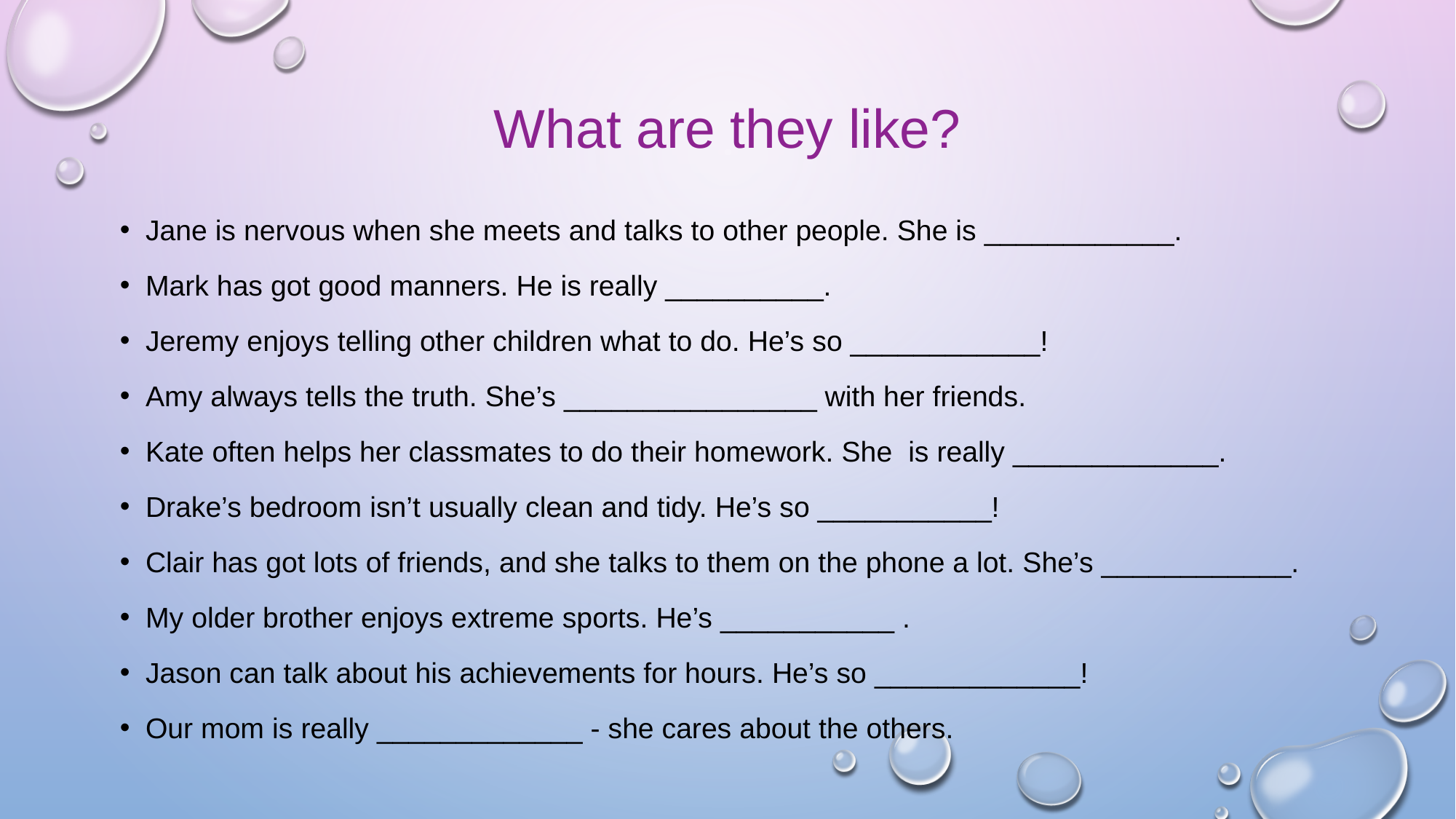

# What are they like?
Jane is nervous when she meets and talks to other people. She is ____________.
Mark has got good manners. He is really __________.
Jeremy enjoys telling other children what to do. He’s so ____________!
Amy always tells the truth. She’s ________________ with her friends.
Kate often helps her classmates to do their homework. She  is really _____________.
Drake’s bedroom isn’t usually clean and tidy. He’s so ___________!
Clair has got lots of friends, and she talks to them on the phone a lot. She’s ____________.
My older brother enjoys extreme sports. He’s ___________ .
Jason can talk about his achievements for hours. He’s so _____________!
Our mom is really _____________ - she cares about the others.